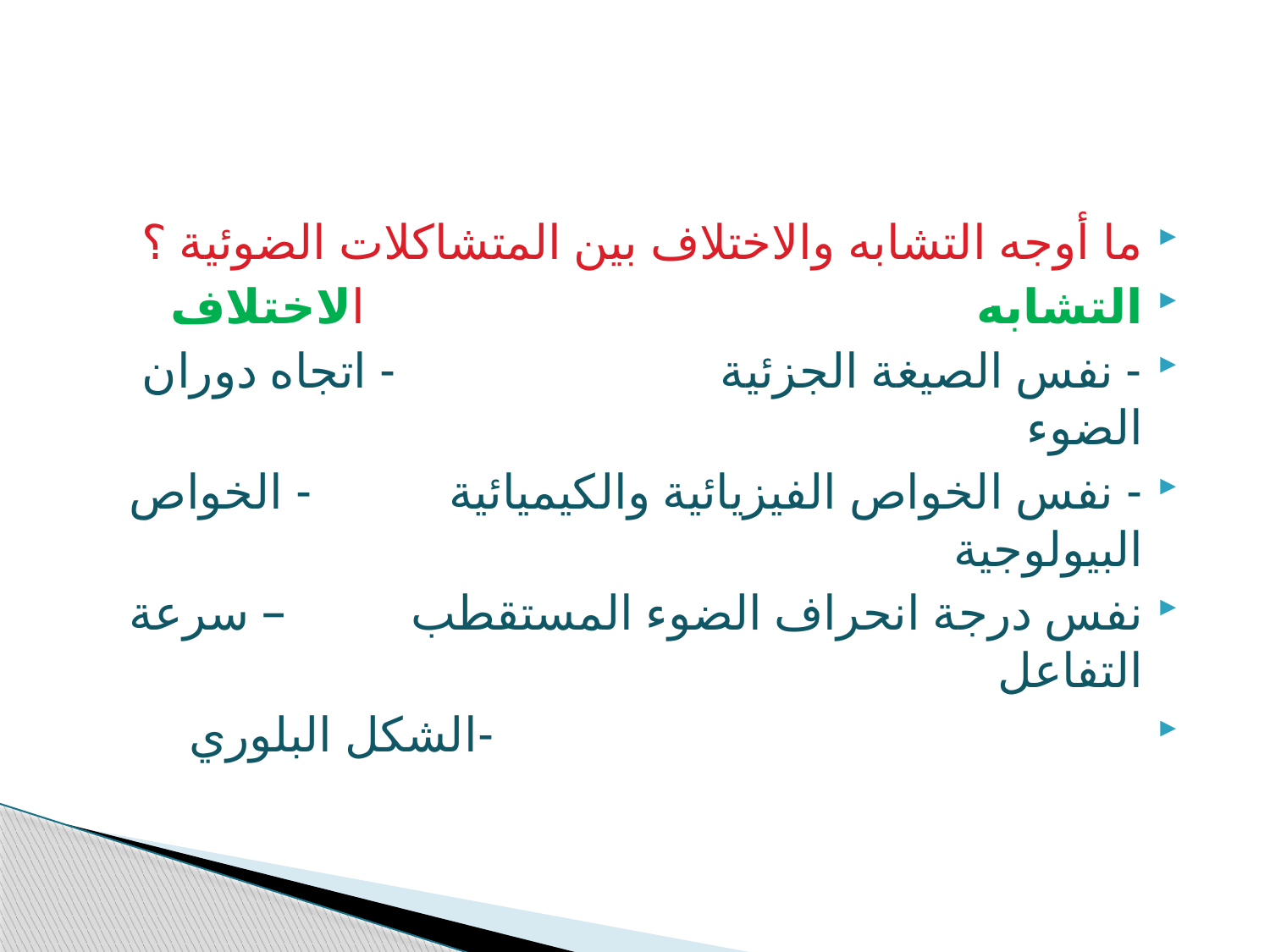

#
ما أوجه التشابه والاختلاف بين المتشاكلات الضوئية ؟
التشابه                                                 الاختلاف
- نفس الصيغة الجزئية                          - اتجاه دوران الضوء
- نفس الخواص الفيزيائية والكيميائية           - الخواص البيولوجية
نفس درجة انحراف الضوء المستقطب          – سرعة التفاعل
                                                    -الشكل البلوري